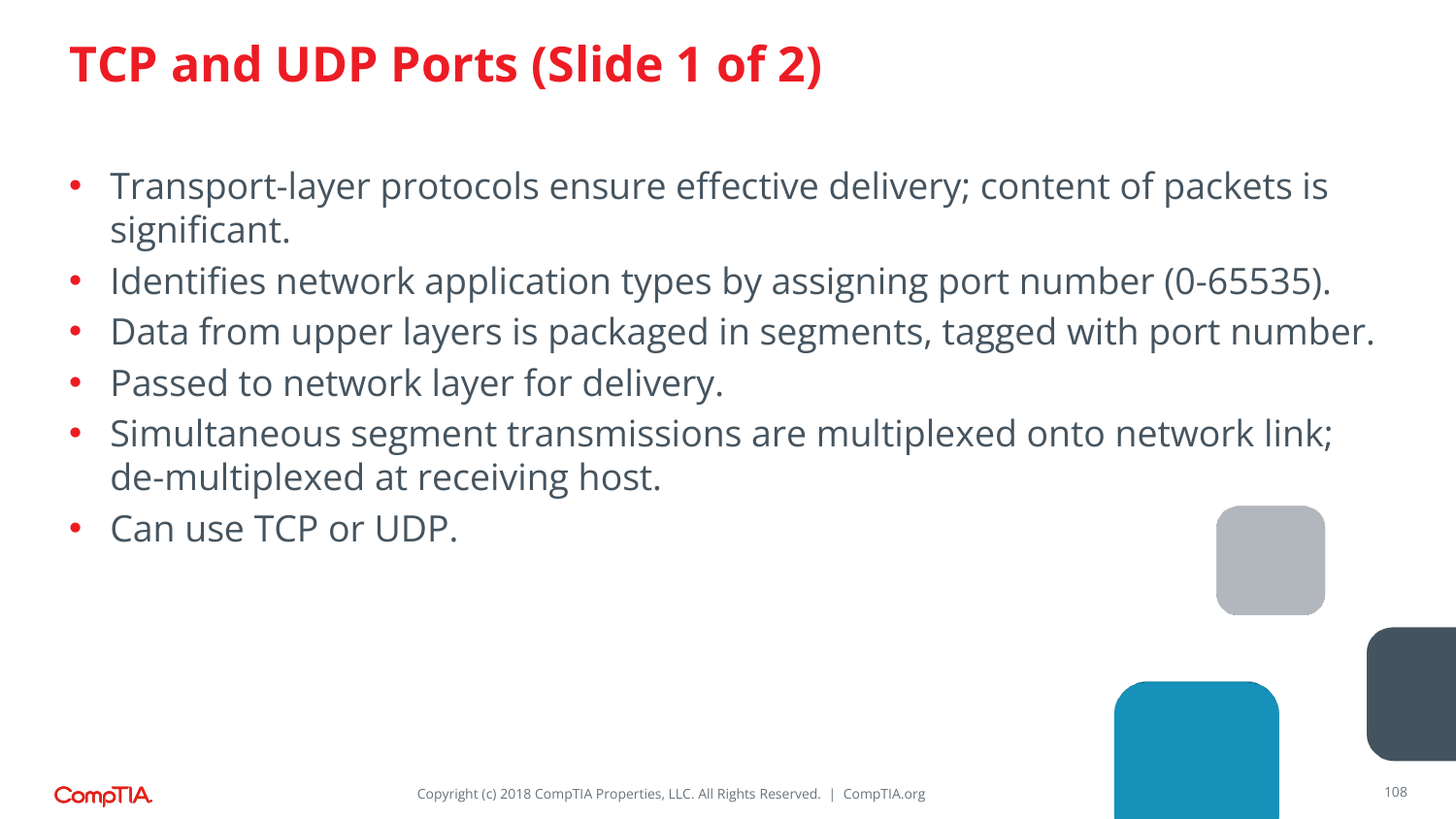

# TCP and UDP Ports (Slide 1 of 2)
Transport-layer protocols ensure effective delivery; content of packets is significant.
Identifies network application types by assigning port number (0-65535).
Data from upper layers is packaged in segments, tagged with port number.
Passed to network layer for delivery.
Simultaneous segment transmissions are multiplexed onto network link; de-multiplexed at receiving host.
Can use TCP or UDP.
108